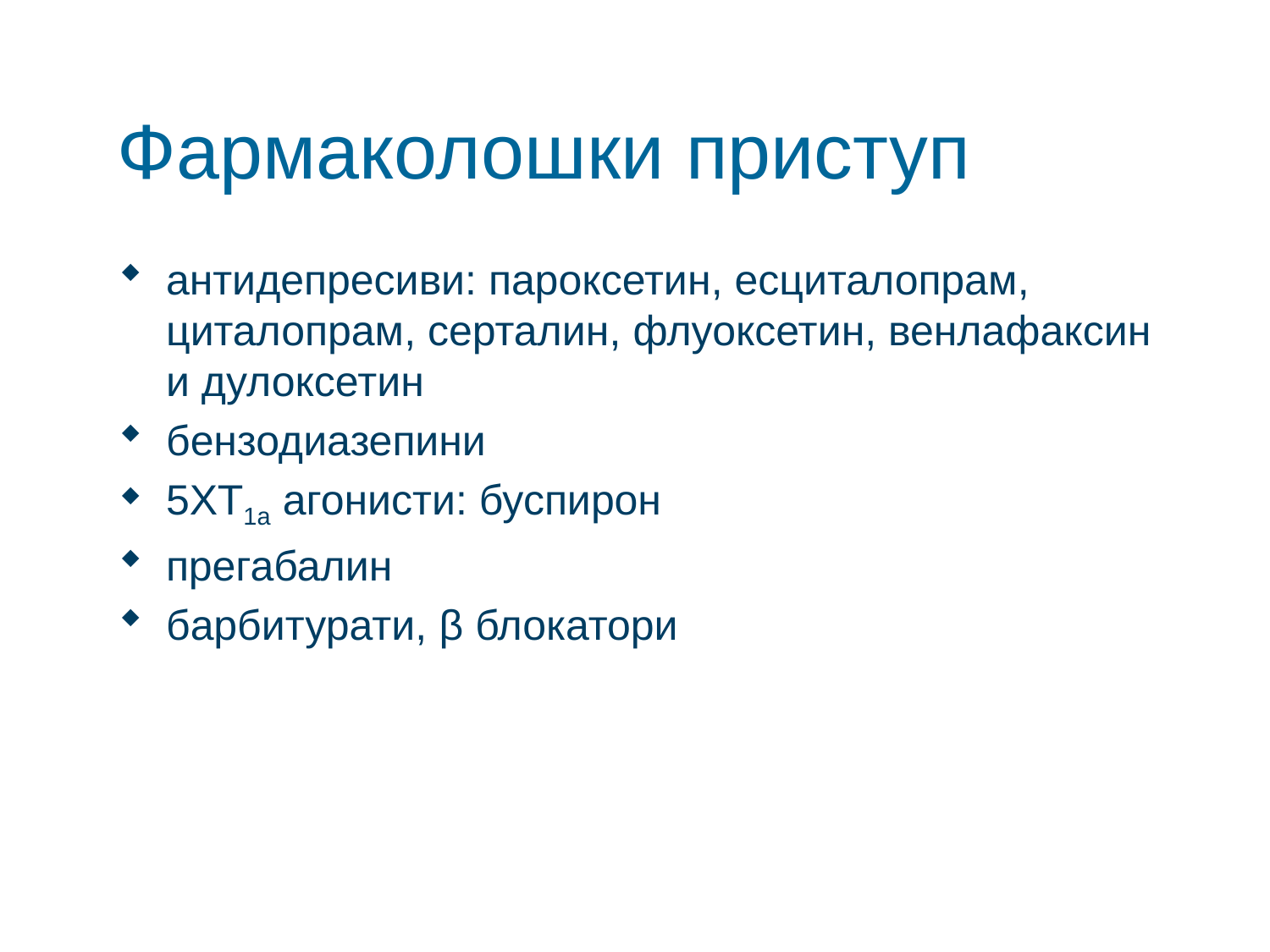

# Фармаколошки приступ
антидепресиви: пароксетин, есциталопрам, циталопрам, серталин, флуоксетин, венлафаксин и дулоксетин
бензодиазепини
5ХТ1а агонисти: буспирон
прегабалин
барбитурати, β блокатори